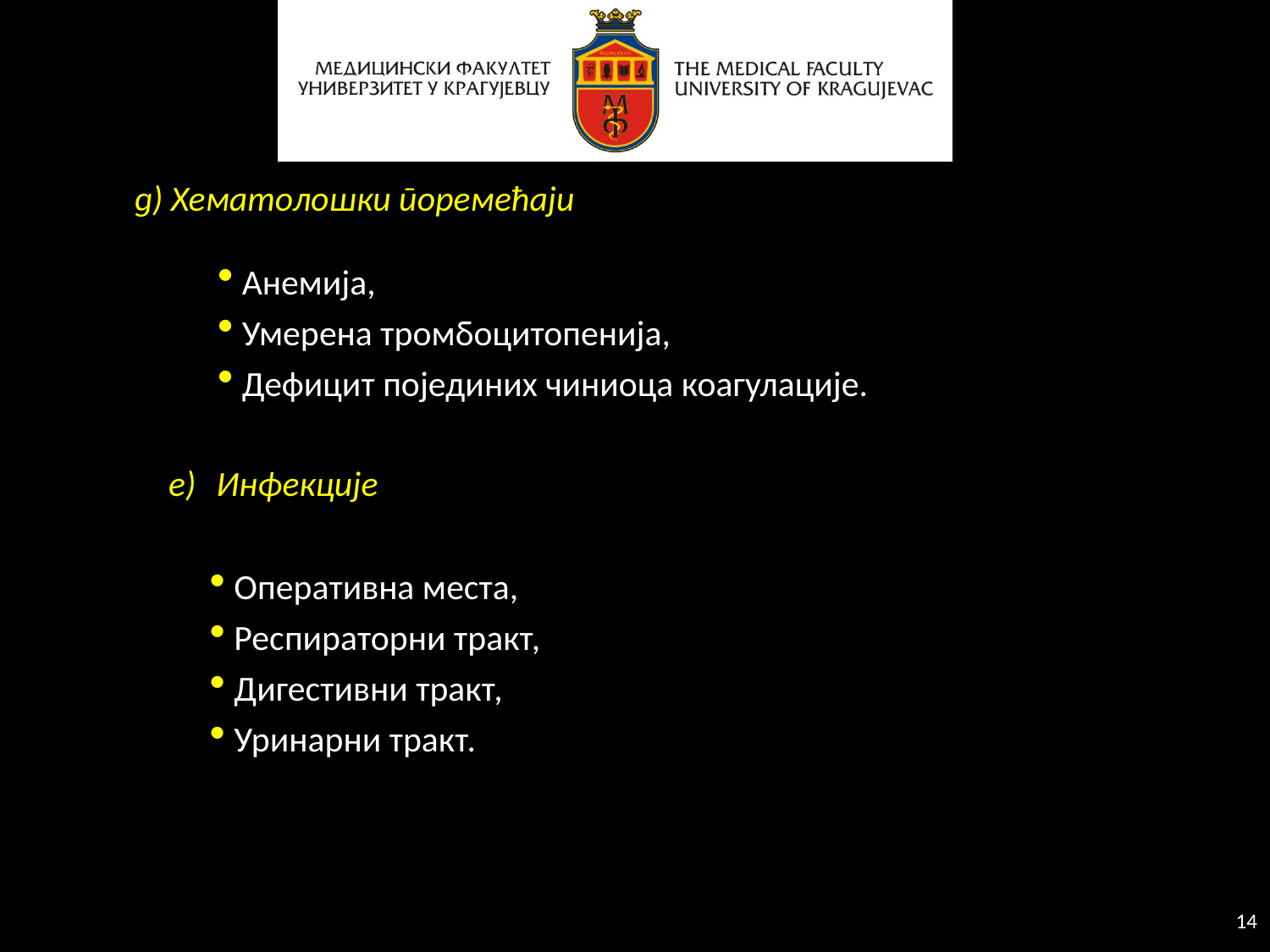

д) Хематолошки поремећаји
 Анемија,
 Умерена тромбоцитопенија,
 Дефицит појединих чиниоца коагулације.
Инфекције
 Оперативна места,
 Респираторни тракт,
 Дигестивни тракт,
 Уринарни тракт.
14